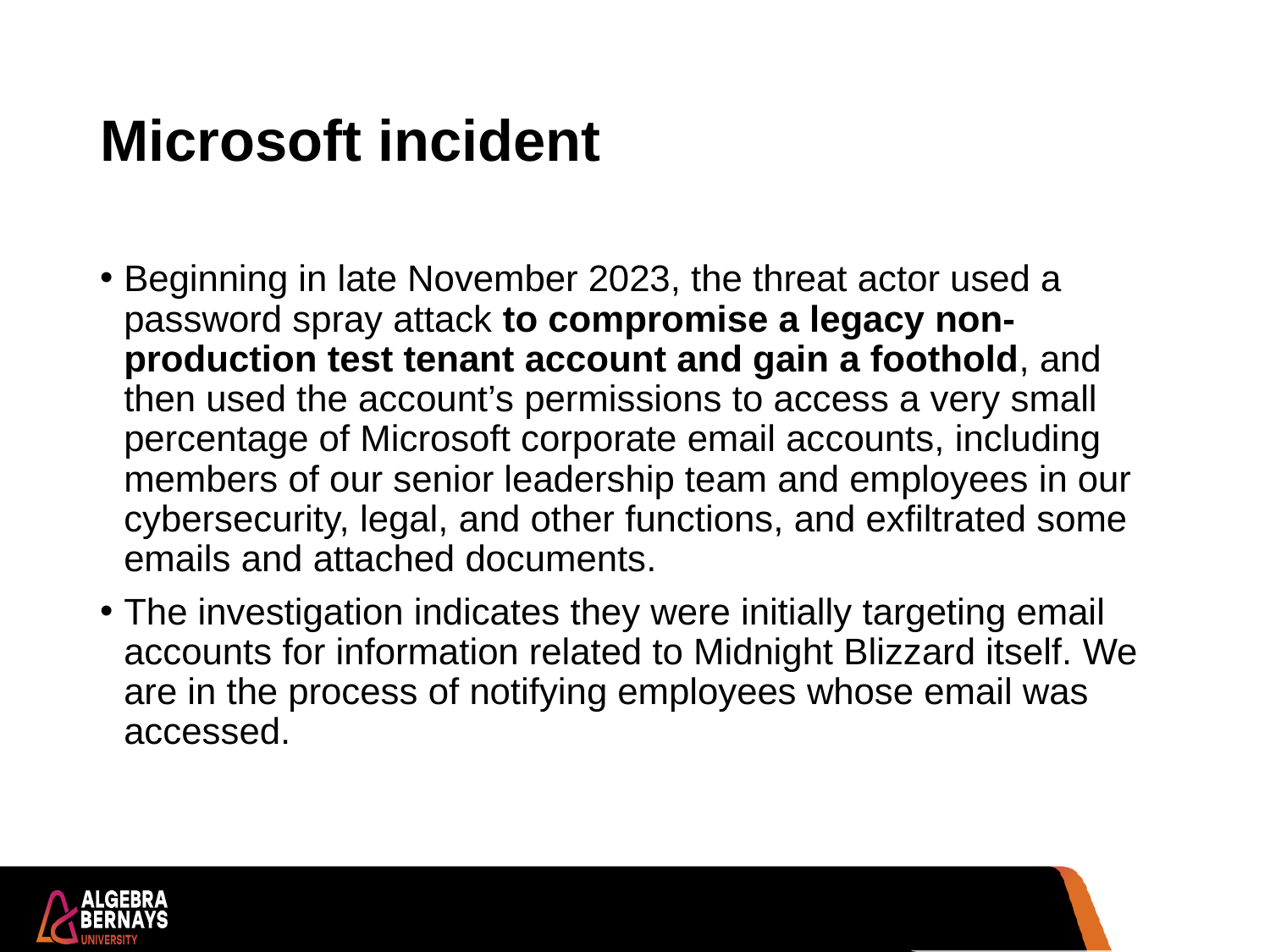

# Microsoft incident
Beginning in late November 2023, the threat actor used a password spray attack to compromise a legacy non-production test tenant account and gain a foothold, and then used the account’s permissions to access a very small percentage of Microsoft corporate email accounts, including members of our senior leadership team and employees in our cybersecurity, legal, and other functions, and exfiltrated some emails and attached documents.
The investigation indicates they were initially targeting email accounts for information related to Midnight Blizzard itself. We are in the process of notifying employees whose email was accessed.